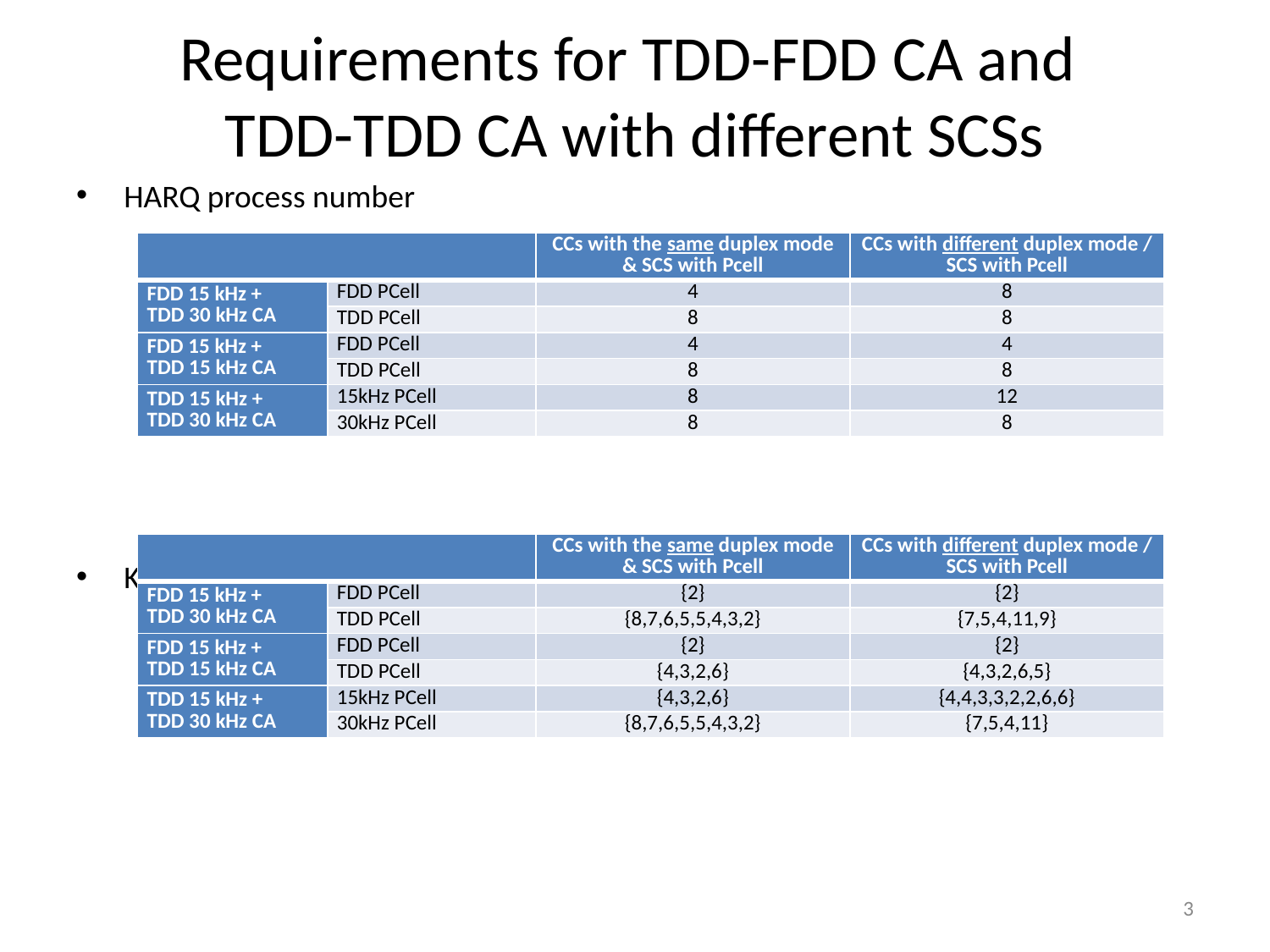

# Requirements for TDD-FDD CA and TDD-TDD CA with different SCSs
HARQ process number

K1 values

|  |  | CCs with the same duplex mode & SCS with Pcell | CCs with different duplex mode / SCS with Pcell |
| --- | --- | --- | --- |
| FDD 15 kHz + TDD 30 kHz CA | FDD PCell | 4 | 8 |
|  | TDD PCell | 8 | 8 |
| FDD 15 kHz + TDD 15 kHz CA | FDD PCell | 4 | 4 |
|  | TDD PCell | 8 | 8 |
| TDD 15 kHz + TDD 30 kHz CA | 15kHz PCell | 8 | 12 |
|  | 30kHz PCell | 8 | 8 |
|  |  | CCs with the same duplex mode & SCS with Pcell | CCs with different duplex mode / SCS with Pcell |
| --- | --- | --- | --- |
| FDD 15 kHz + TDD 30 kHz CA | FDD PCell | {2} | {2} |
|  | TDD PCell | {8,7,6,5,5,4,3,2} | {7,5,4,11,9} |
| FDD 15 kHz + TDD 15 kHz CA | FDD PCell | {2} | {2} |
|  | TDD PCell | {4,3,2,6} | {4,3,2,6,5} |
| TDD 15 kHz + TDD 30 kHz CA | 15kHz PCell | {4,3,2,6} | {4,4,3,3,2,2,6,6} |
|  | 30kHz PCell | {8,7,6,5,5,4,3,2} | {7,5,4,11} |
3